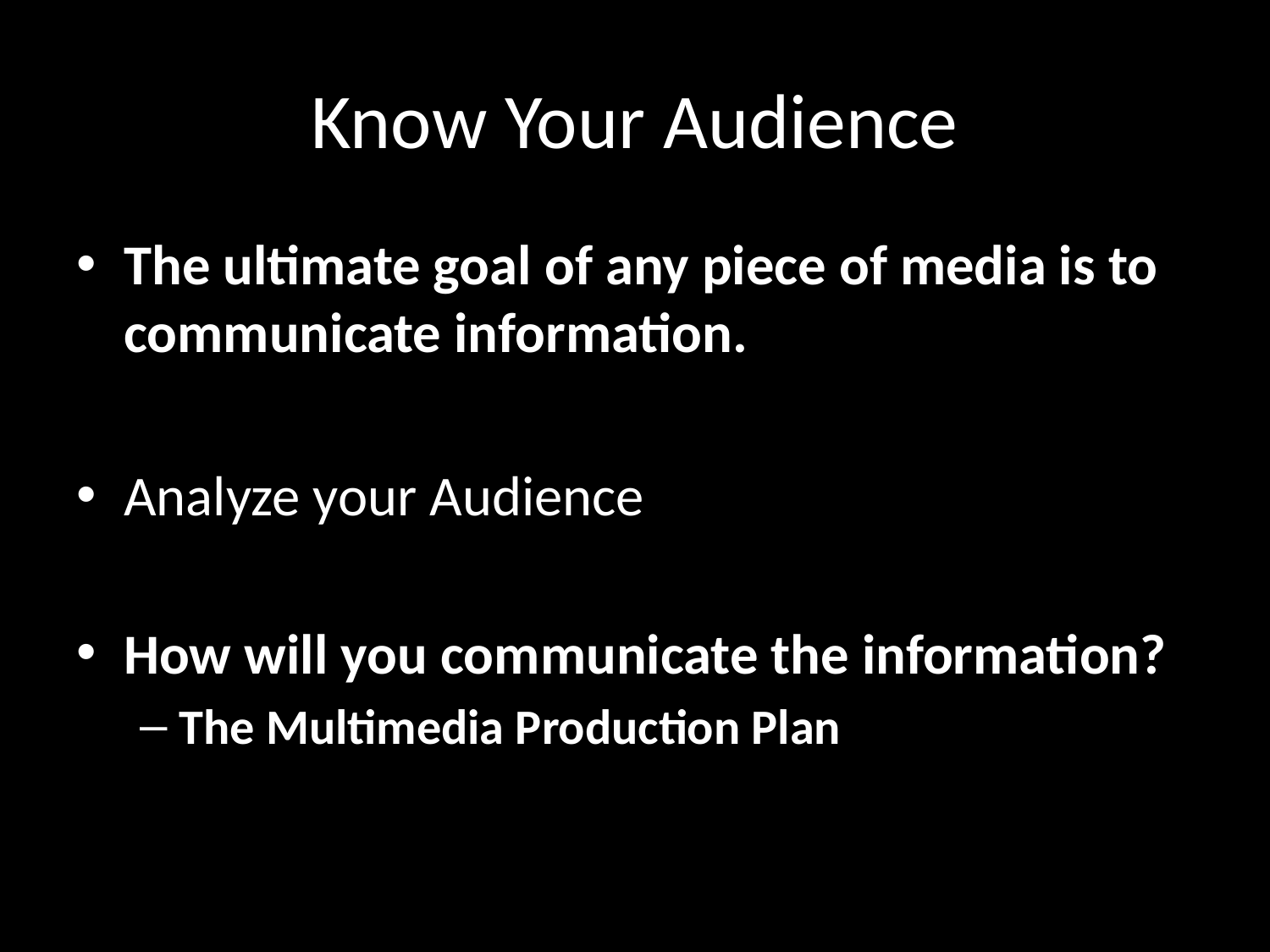

# Know Your Audience
The ultimate goal of any piece of media is to communicate information.

Analyze your Audience

How will you communicate the information?
The Multimedia Production Plan